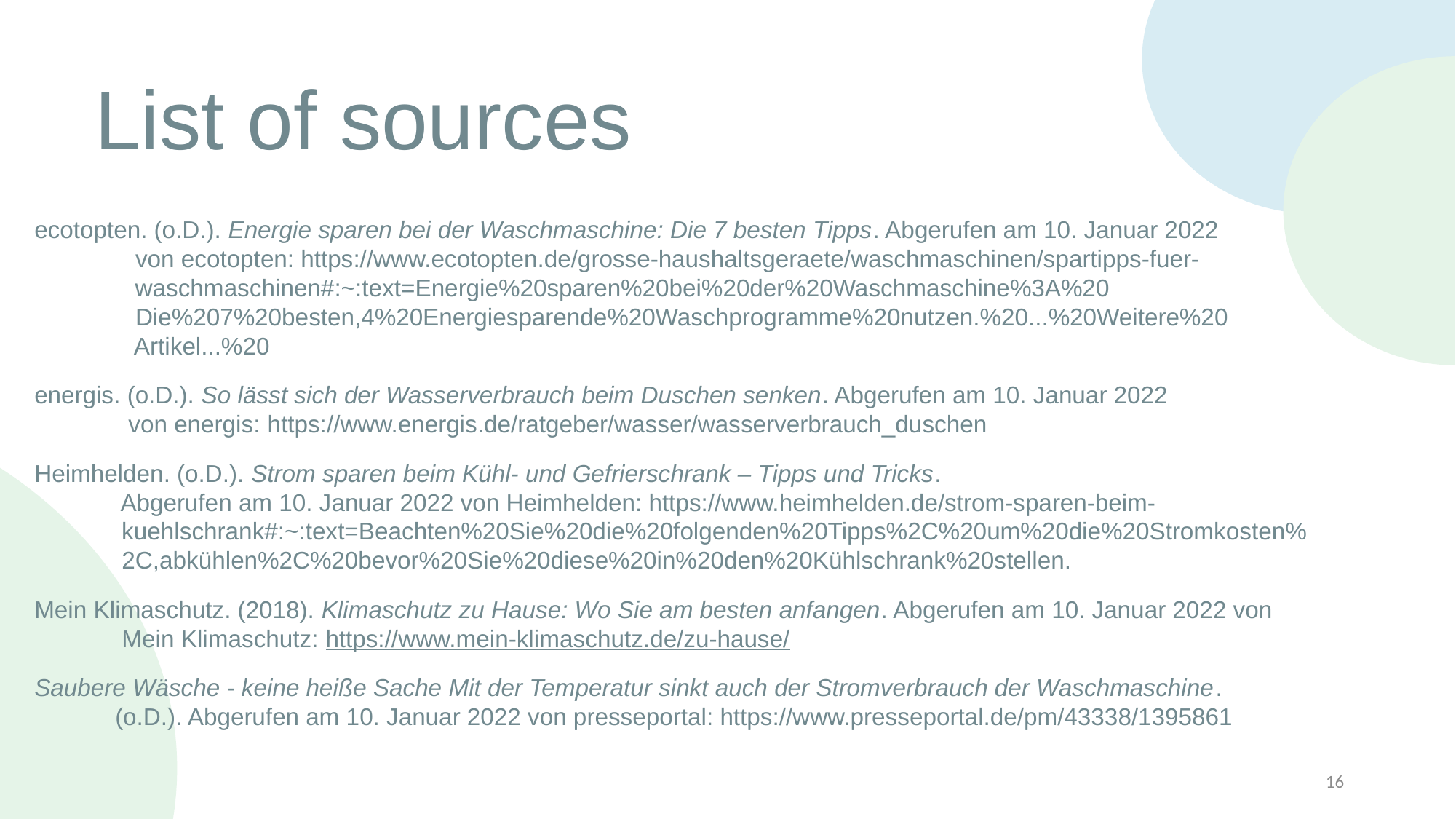

# List of sources

ecotopten. (o.D.). Energie sparen bei der Waschmaschine: Die 7 besten Tipps. Abgerufen am 10. Januar 2022
               von ecotopten: https://www.ecotopten.de/grosse-haushaltsgeraete/waschmaschinen/spartipps-fuer-
               waschmaschinen#:~:text=Energie%20sparen%20bei%20der%20Waschmaschine%3A%20
               Die%207%20besten,4%20Energiesparende%20Waschprogramme%20nutzen.%20...%20Weitere%20
               Artikel...%20
energis. (o.D.). So lässt sich der Wasserverbrauch beim Duschen senken. Abgerufen am 10. Januar 2022
              von energis: https://www.energis.de/ratgeber/wasser/wasserverbrauch_duschen
Heimhelden. (o.D.). Strom sparen beim Kühl- und Gefrierschrank – Tipps und Tricks.
             Abgerufen am 10. Januar 2022 von Heimhelden: https://www.heimhelden.de/strom-sparen-beim-
             kuehlschrank#:~:text=Beachten%20Sie%20die%20folgenden%20Tipps%2C%20um%20die%20Stromkosten%
             2C,abkühlen%2C%20bevor%20Sie%20diese%20in%20den%20Kühlschrank%20stellen.
Mein Klimaschutz. (2018). Klimaschutz zu Hause: Wo Sie am besten anfangen. Abgerufen am 10. Januar 2022 von
             Mein Klimaschutz: https://www.mein-klimaschutz.de/zu-hause/
Saubere Wäsche - keine heiße Sache Mit der Temperatur sinkt auch der Stromverbrauch der Waschmaschine.
            (o.D.). Abgerufen am 10. Januar 2022 von presseportal: https://www.presseportal.de/pm/43338/1395861

16